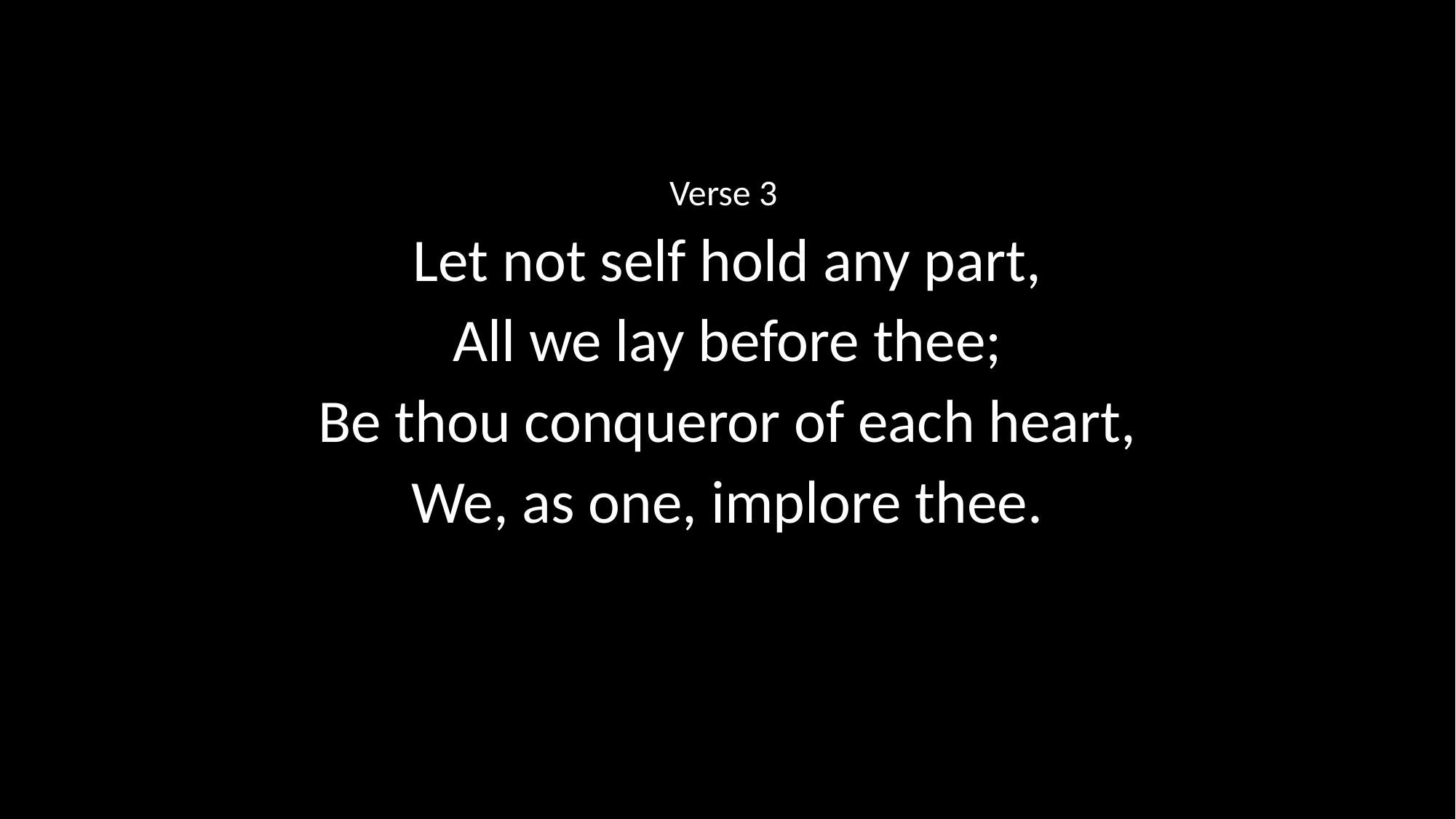

Verse 3
Let not self hold any part,
All we lay before thee;
Be thou conqueror of each heart,
We, as one, implore thee.